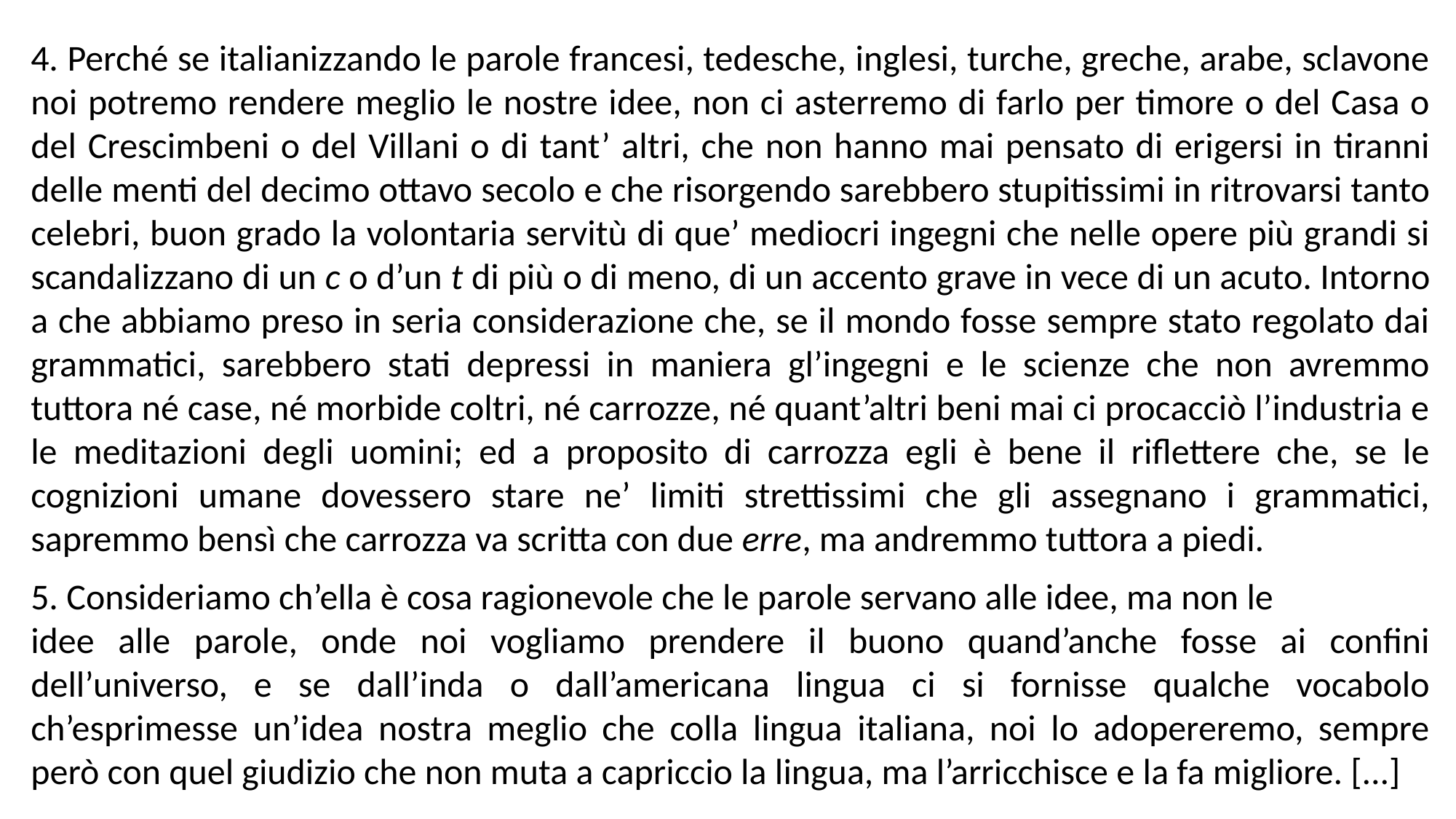

4. Perché se italianizzando le parole francesi, tedesche, inglesi, turche, greche, arabe, sclavone noi potremo rendere meglio le nostre idee, non ci asterremo di farlo per timore o del Casa o del Crescimbeni o del Villani o di tant’ altri, che non hanno mai pensato di erigersi in tiranni delle menti del decimo ottavo secolo e che risorgendo sarebbero stupitissimi in ritrovarsi tanto celebri, buon grado la volontaria servitù di que’ mediocri ingegni che nelle opere più grandi si scandalizzano di un c o d’un t di più o di meno, di un accento grave in vece di un acuto. Intorno a che abbiamo preso in seria considerazione che, se il mondo fosse sempre stato regolato dai grammatici, sarebbero stati depressi in maniera gl’ingegni e le scienze che non avremmo tuttora né case, né morbide coltri, né carrozze, né quant’altri beni mai ci procacciò l’industria e le meditazioni degli uomini; ed a proposito di carrozza egli è bene il riflettere che, se le cognizioni umane dovessero stare ne’ limiti strettissimi che gli assegnano i grammatici, sapremmo bensì che carrozza va scritta con due erre, ma andremmo tuttora a piedi.

5. Consideriamo ch’ella è cosa ragionevole che le parole servano alle idee, ma non le
idee alle parole, onde noi vogliamo prendere il buono quand’anche fosse ai confini dell’universo, e se dall’inda o dall’americana lingua ci si fornisse qualche vocabolo ch’esprimesse un’idea nostra meglio che colla lingua italiana, noi lo adopereremo, sempre però con quel giudizio che non muta a capriccio la lingua, ma l’arricchisce e la fa migliore. [...]